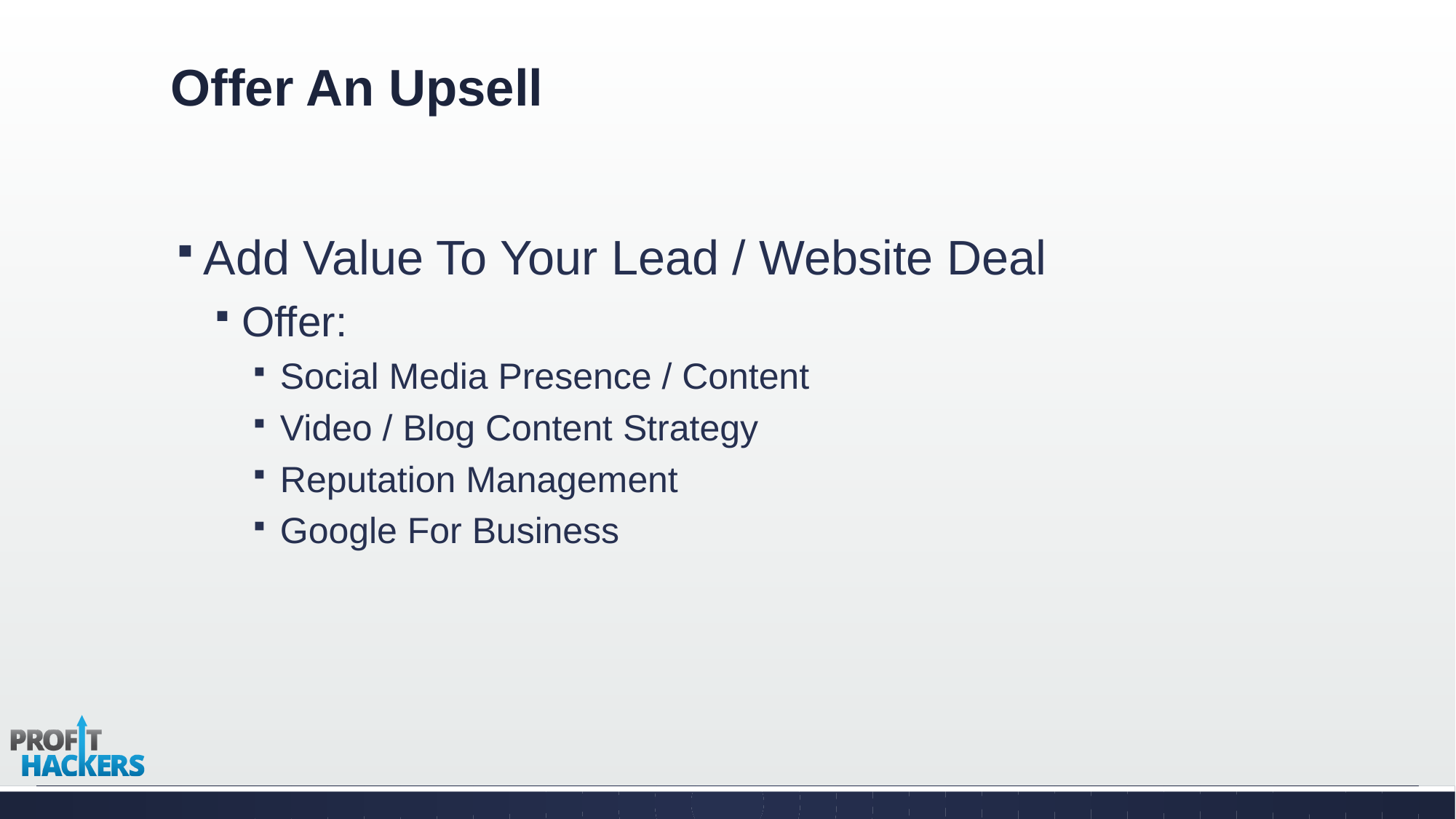

# Offer An Upsell
Add Value To Your Lead / Website Deal
Offer:
Social Media Presence / Content
Video / Blog Content Strategy
Reputation Management
Google For Business